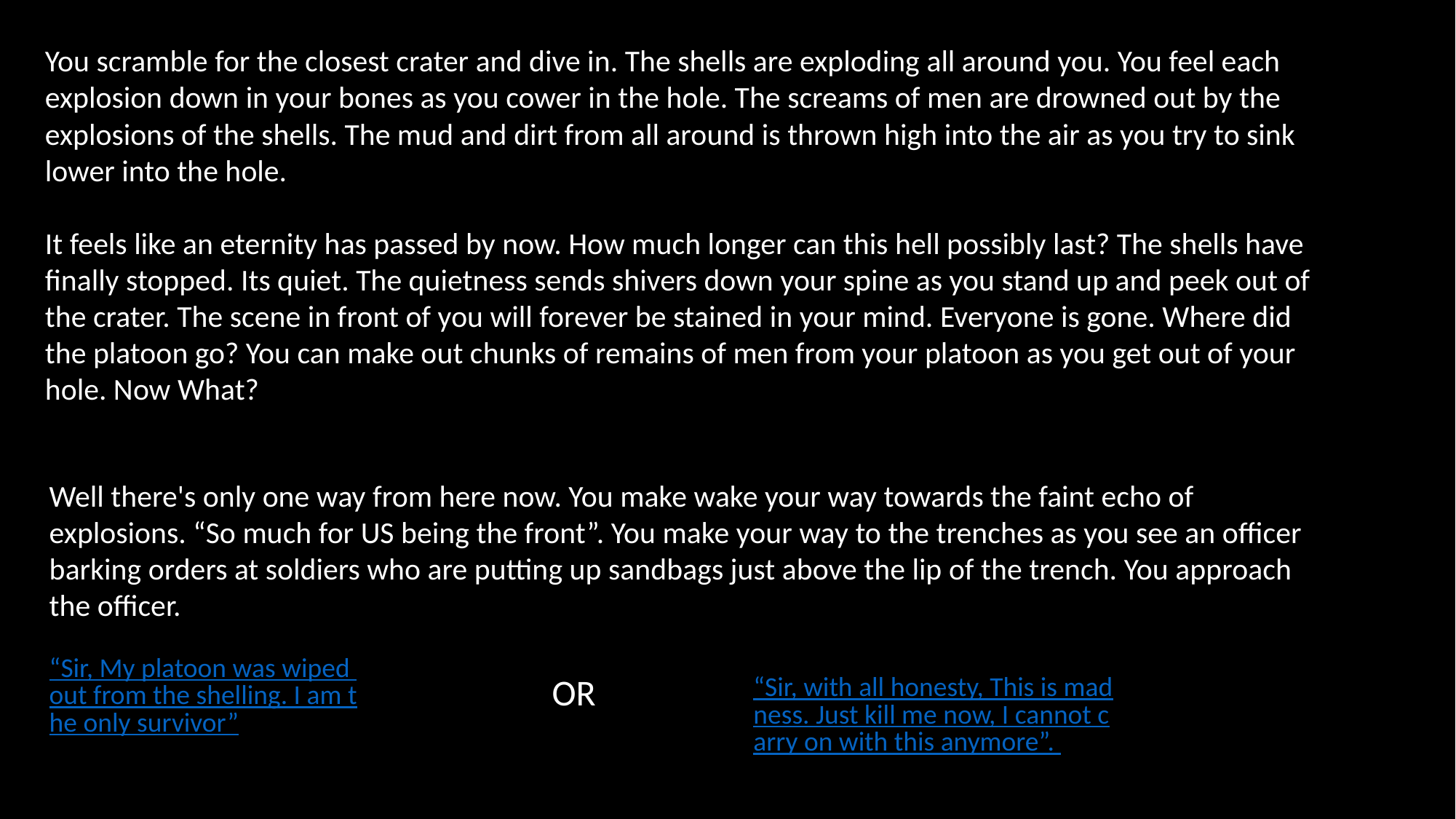

You scramble for the closest crater and dive in. The shells are exploding all around you. You feel each explosion down in your bones as you cower in the hole. The screams of men are drowned out by the explosions of the shells. The mud and dirt from all around is thrown high into the air as you try to sink lower into the hole.
It feels like an eternity has passed by now. How much longer can this hell possibly last? The shells have finally stopped. Its quiet. The quietness sends shivers down your spine as you stand up and peek out of the crater. The scene in front of you will forever be stained in your mind. Everyone is gone. Where did the platoon go? You can make out chunks of remains of men from your platoon as you get out of your hole. Now What?
Well there's only one way from here now. You make wake your way towards the faint echo of explosions. “So much for US being the front”. You make your way to the trenches as you see an officer barking orders at soldiers who are putting up sandbags just above the lip of the trench. You approach the officer.
“Sir, My platoon was wiped out from the shelling. I am the only survivor”
OR
“Sir, with all honesty, This is madness. Just kill me now, I cannot carry on with this anymore”.